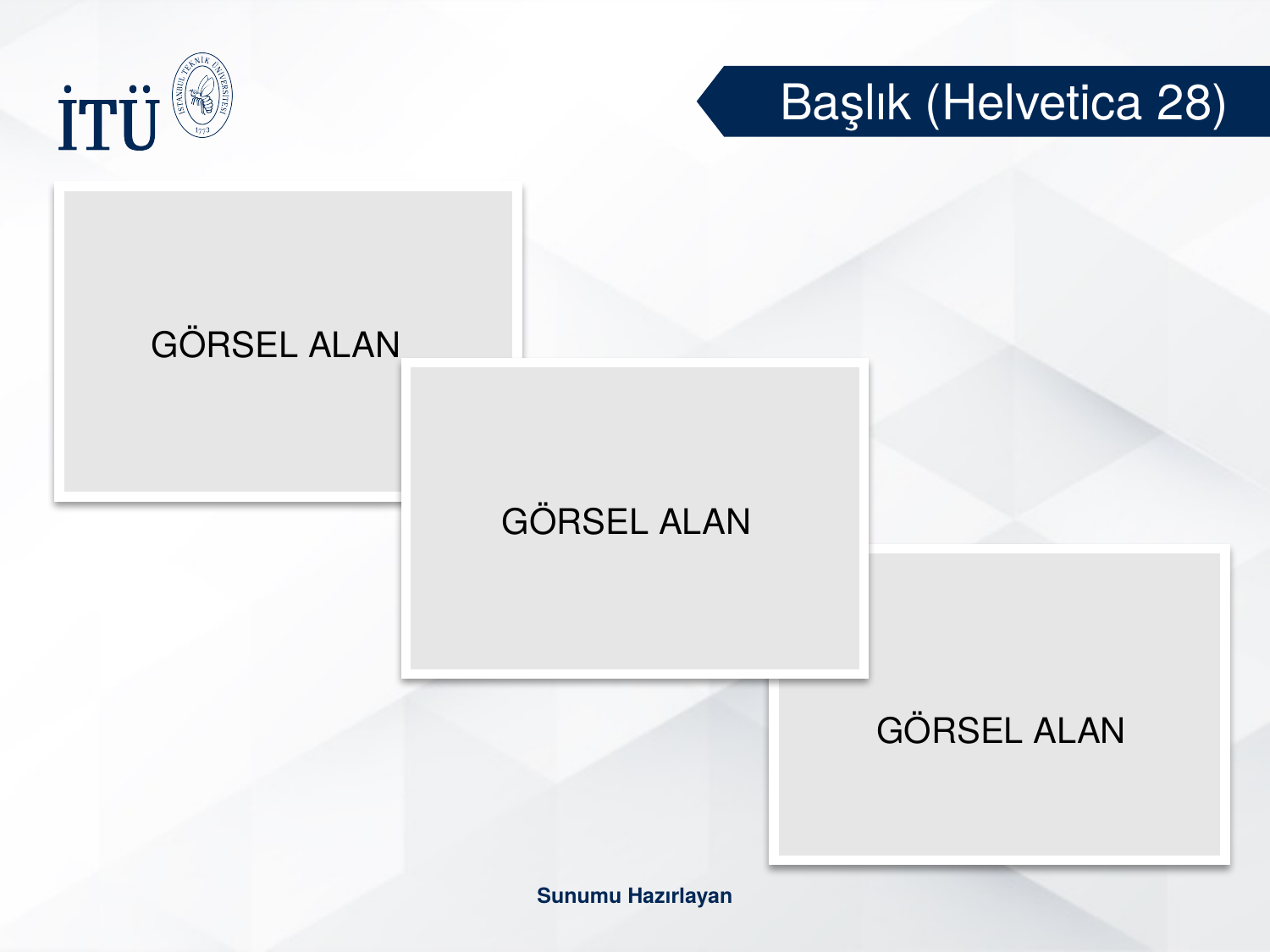

Başlık (Helvetica 28)

GÖRSEL ALAN

GÖRSEL ALAN

GÖRSEL ALAN
Sunumu Hazırlayan